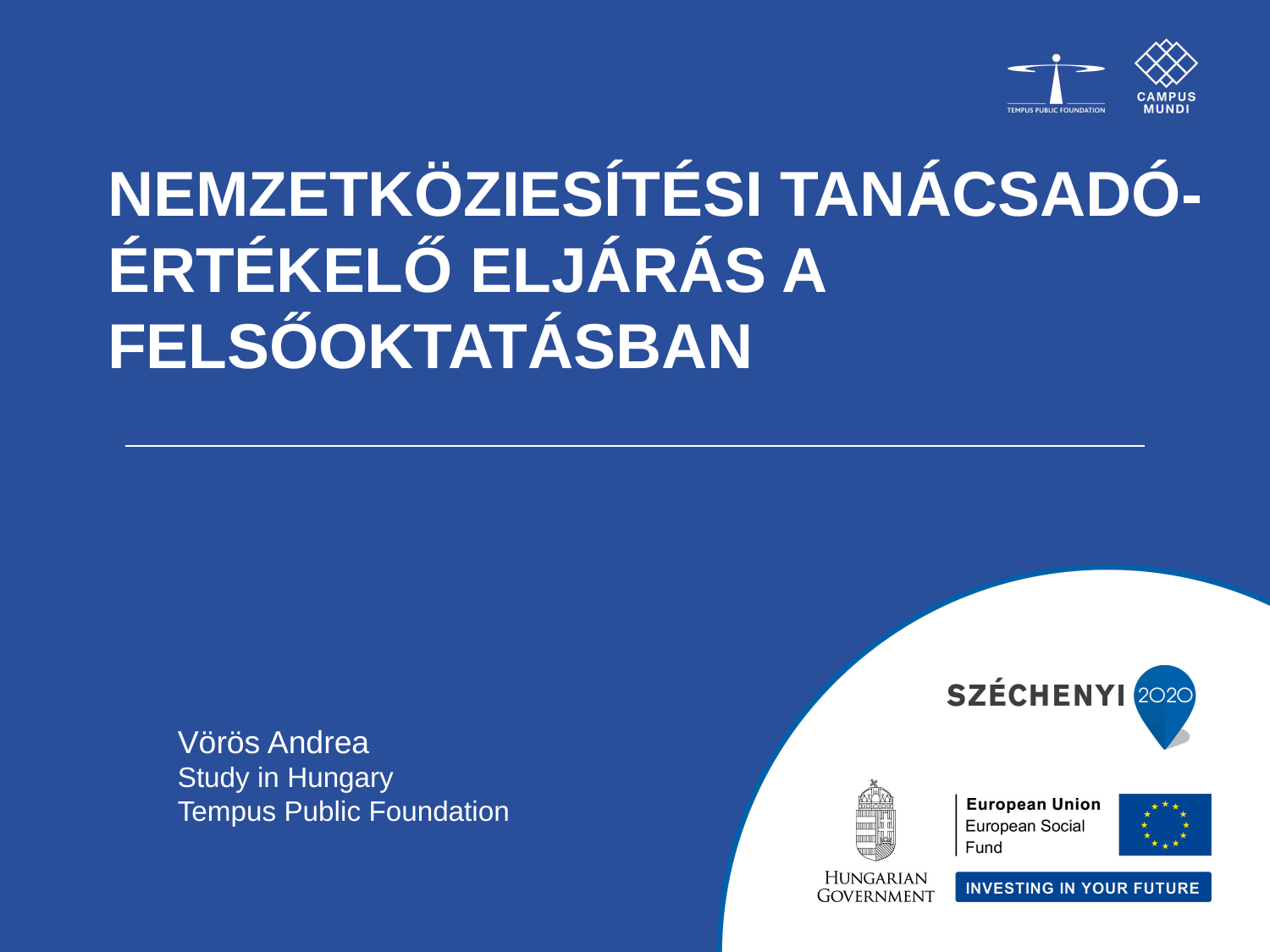

# Nemzetköziesítési tanácsadó-értékelő eljárás a felsőoktatásban

Vörös Andrea
Study in Hungary
Tempus Public Foundation